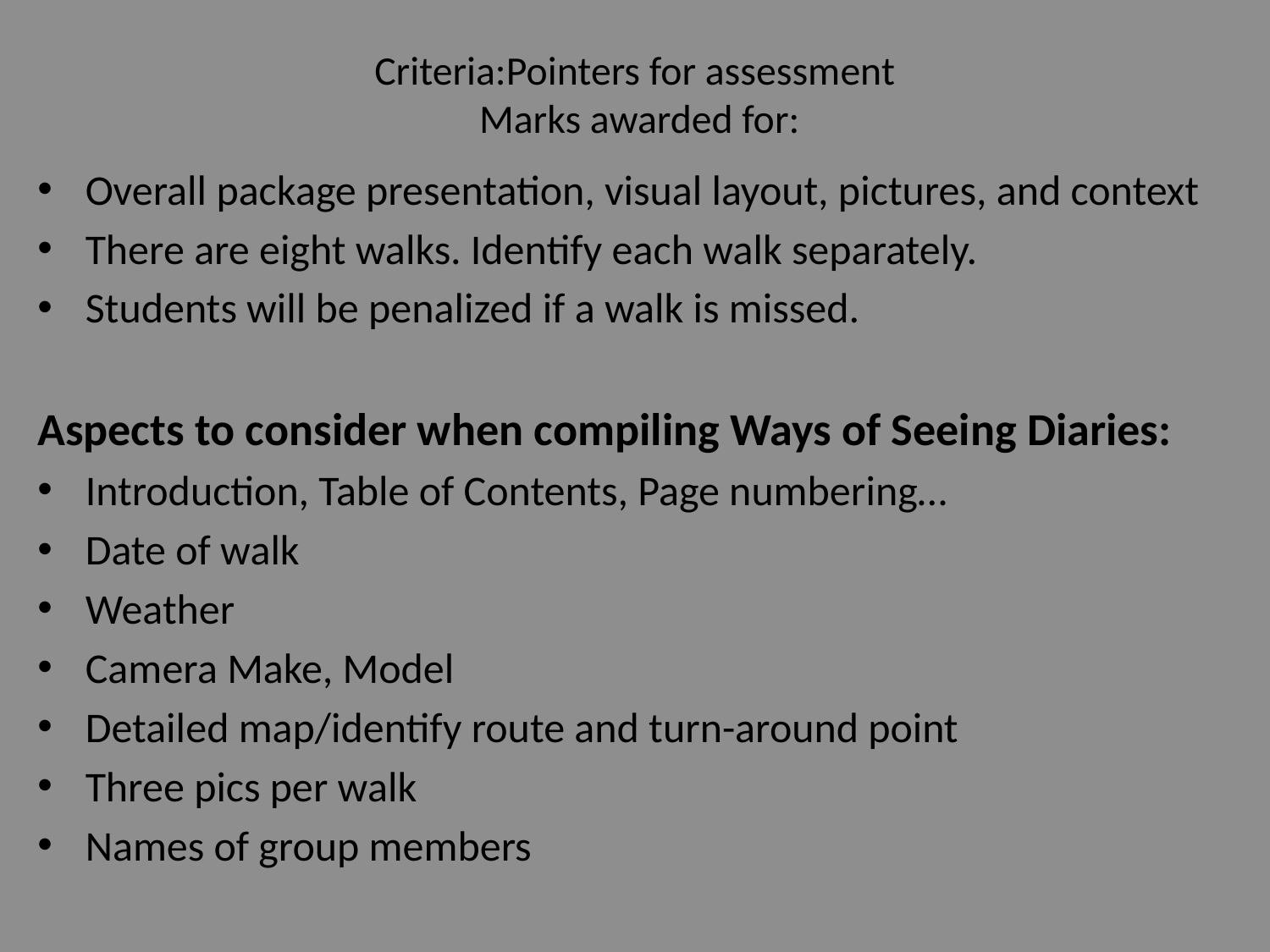

# Criteria:Pointers for assessment Marks awarded for:
Overall package presentation, visual layout, pictures, and context
There are eight walks. Identify each walk separately.
Students will be penalized if a walk is missed.

Aspects to consider when compiling Ways of Seeing Diaries:
Introduction, Table of Contents, Page numbering…
Date of walk
Weather
Camera Make, Model
Detailed map/identify route and turn-around point
Three pics per walk
Names of group members